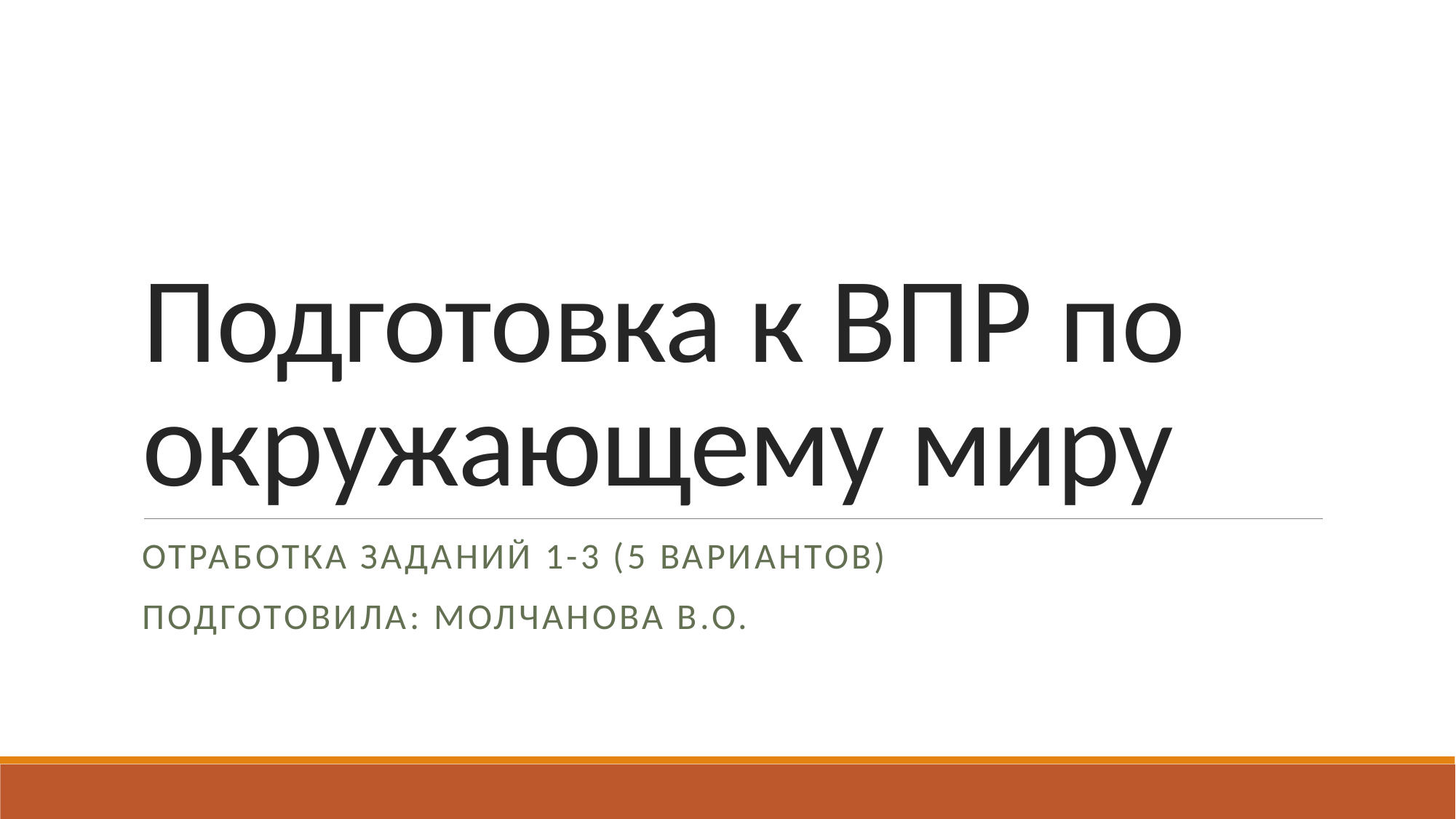

# Подготовка к ВПР по окружающему миру
Отработка заданий 1-3 (5 вариантов)
Подготовила: Молчанова В.О.